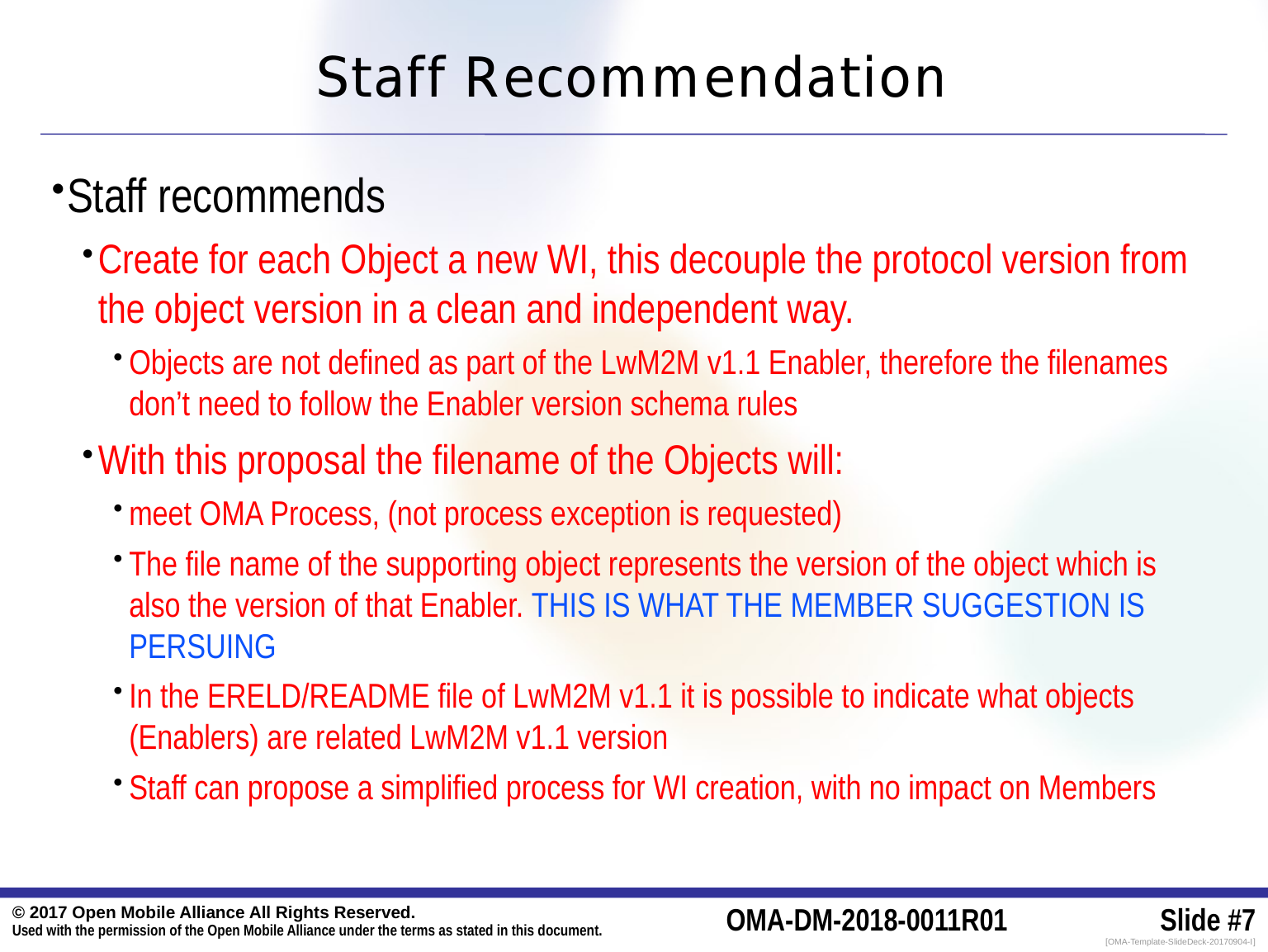

# Staff Recommendation
Staff recommends
Create for each Object a new WI, this decouple the protocol version from the object version in a clean and independent way.
Objects are not defined as part of the LwM2M v1.1 Enabler, therefore the filenames don’t need to follow the Enabler version schema rules
With this proposal the filename of the Objects will:
meet OMA Process, (not process exception is requested)
The file name of the supporting object represents the version of the object which is also the version of that Enabler. THIS IS WHAT THE MEMBER SUGGESTION IS PERSUING
In the ERELD/README file of LwM2M v1.1 it is possible to indicate what objects (Enablers) are related LwM2M v1.1 version
Staff can propose a simplified process for WI creation, with no impact on Members